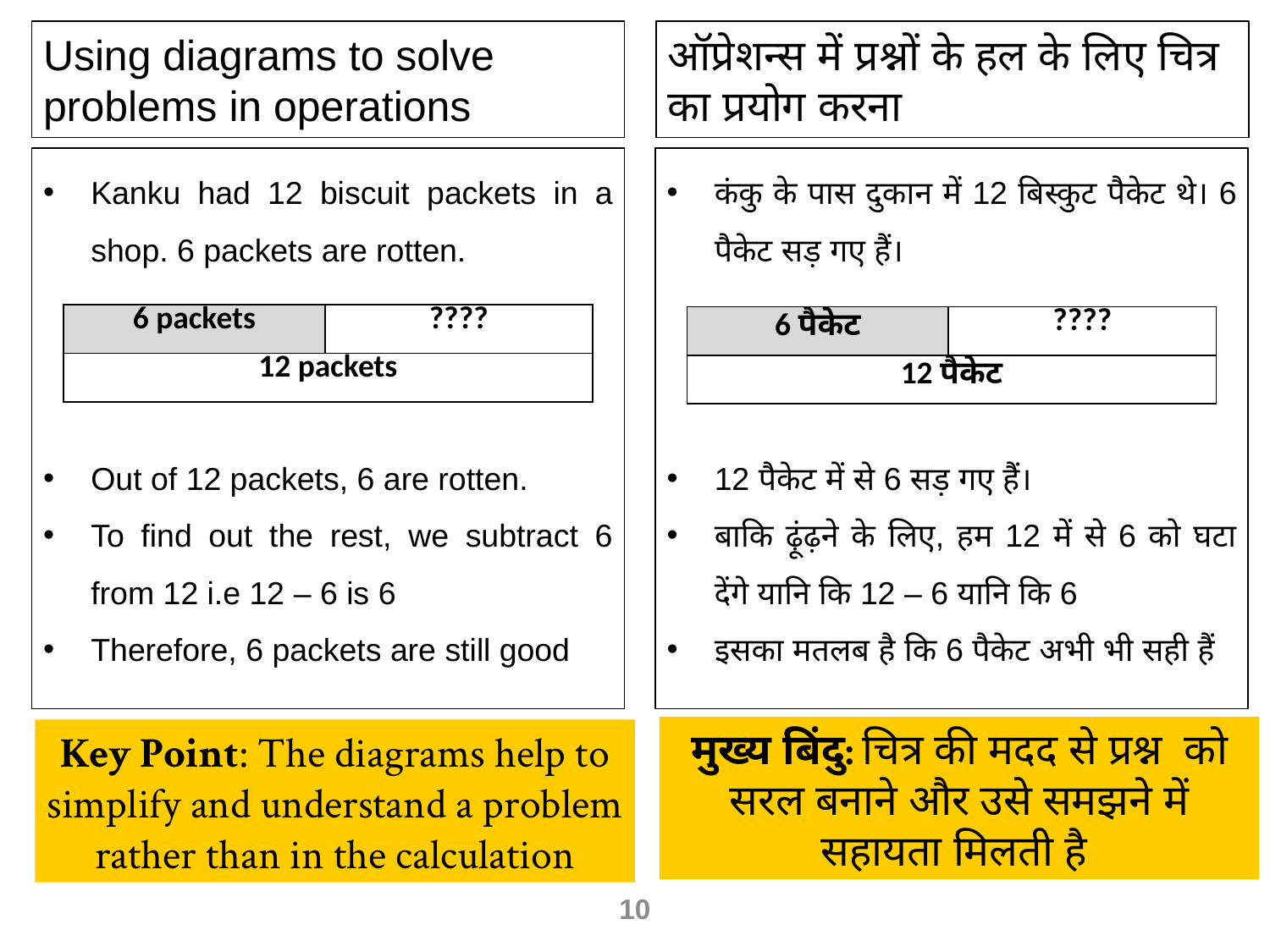

Using diagrams to solve problems in operations
ऑप्रेशन्स में प्रश्नों के हल के लिए चित्र का प्रयोग करना
Kanku had 12 biscuit packets in a shop. 6 packets are rotten.

Out of 12 packets, 6 are rotten.
To find out the rest, we subtract 6 from 12 i.e 12 – 6 is 6
Therefore, 6 packets are still good

कंकु के पास दुकान में 12 बिस्कुट पैकेट थे। 6 पैकेट सड़ गए हैं।

12 पैकेट में से 6 सड़ गए हैं।
बाकि ढ़ूंढ़ने के लिए, हम 12 में से 6 को घटा देंगे यानि कि 12 – 6 यानि कि 6
इसका मतलब है कि 6 पैकेट अभी भी सही हैं

| 6 packets | ???? |
| --- | --- |
| 12 packets |  |
| 6 पैकेट | ???? |
| --- | --- |
| 12 पैकेट |  |
मुख्य बिंदु: चित्र की मदद से प्रश्न  को सरल बनाने और उसे समझने में सहायता मिलती है
Key Point: The diagrams help to simplify and understand a problem rather than in the calculation
10